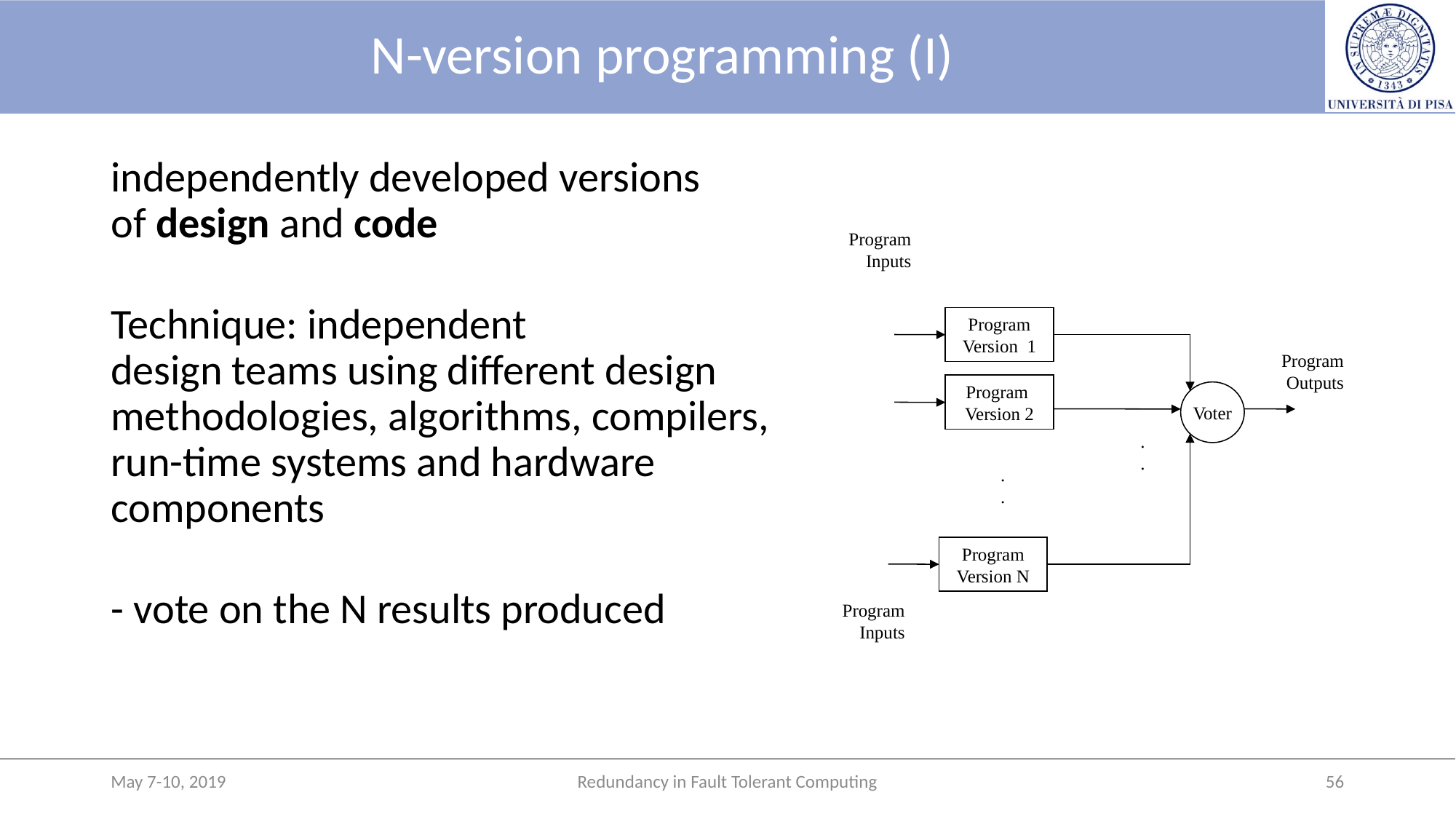

# N-version programming (I)
independently developed versions
of design and code

Technique: independent
design teams using different design
methodologies, algorithms, compilers, run-time systems and hardware
components

- vote on the N results produced

Program
Inputs
Program
Version  1

Program
Outputs
Program
Version 2
Voter

.
.
.
.
Program
Version N

Program
Inputs
May 7-10, 2019
Redundancy in Fault Tolerant Computing
56